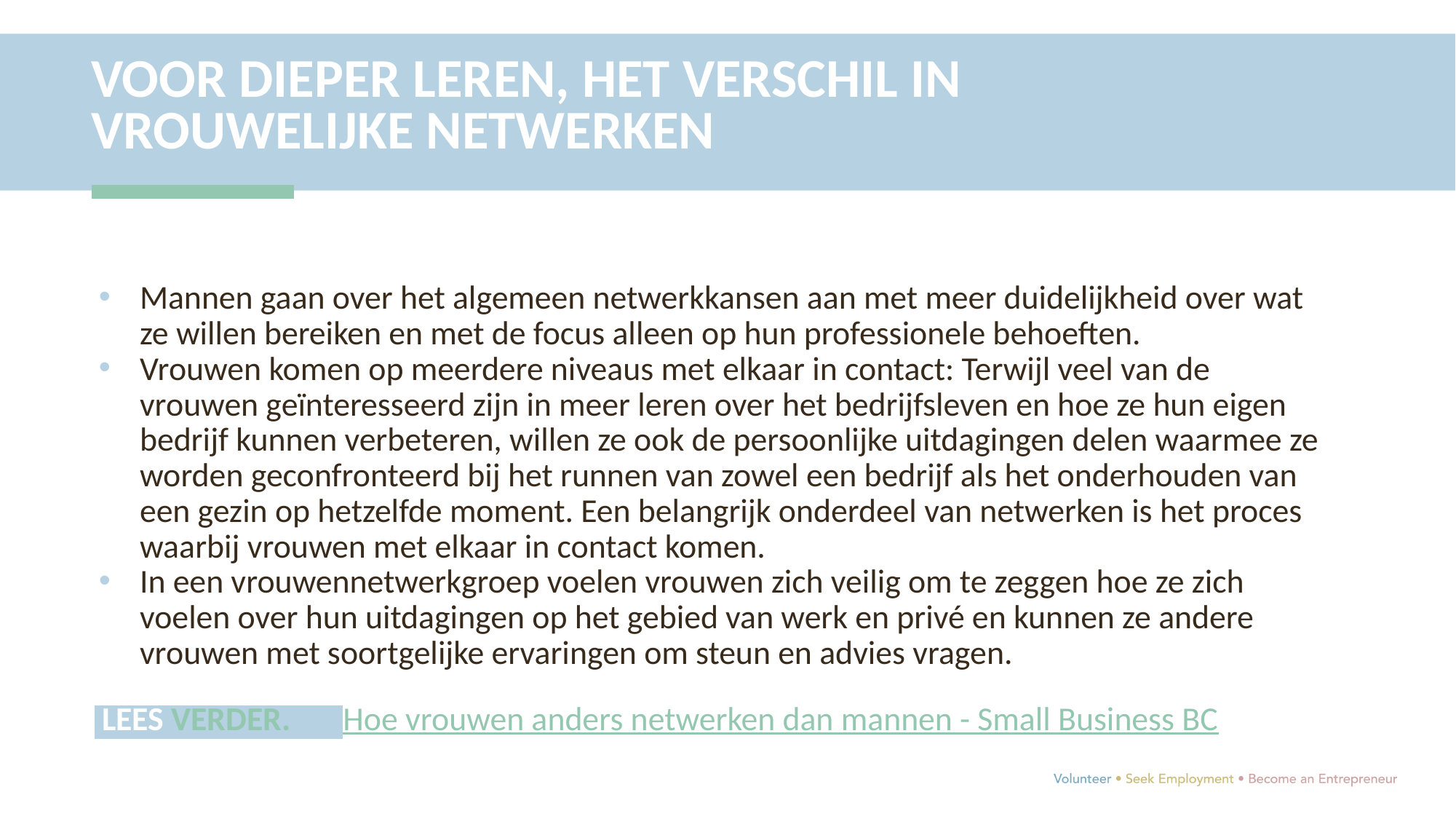

VOOR DIEPER LEREN, HET VERSCHIL IN VROUWELIJKE NETWERKEN

Mannen gaan over het algemeen netwerkkansen aan met meer duidelijkheid over wat ze willen bereiken en met de focus alleen op hun professionele behoeften.
Vrouwen komen op meerdere niveaus met elkaar in contact: Terwijl veel van de vrouwen geïnteresseerd zijn in meer leren over het bedrijfsleven en hoe ze hun eigen bedrijf kunnen verbeteren, willen ze ook de persoonlijke uitdagingen delen waarmee ze worden geconfronteerd bij het runnen van zowel een bedrijf als het onderhouden van een gezin op hetzelfde moment. Een belangrijk onderdeel van netwerken is het proces waarbij vrouwen met elkaar in contact komen.
In een vrouwennetwerkgroep voelen vrouwen zich veilig om te zeggen hoe ze zich voelen over hun uitdagingen op het gebied van werk en privé en kunnen ze andere vrouwen met soortgelijke ervaringen om steun en advies vragen.

 LEES VERDER.       Hoe vrouwen anders netwerken dan mannen - Small Business BC